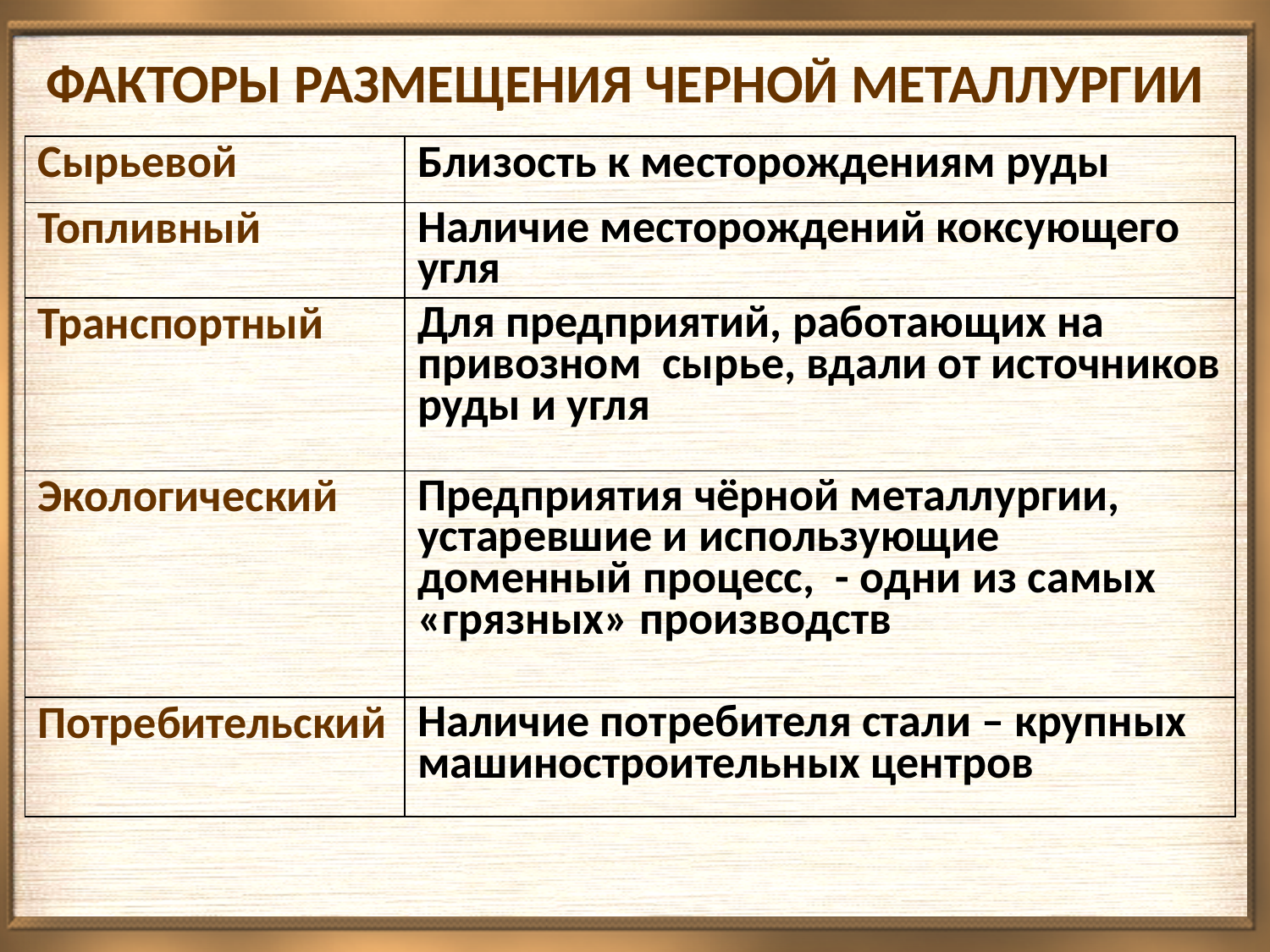

# ФАКТОРЫ РАЗМЕЩЕНИЯ ЧЕРНОЙ МЕТАЛЛУРГИИ
| Сырьевой | Близость к месторождениям руды |
| --- | --- |
| Топливный | Наличие месторождений коксующего угля |
| Транспортный | Для предприятий, работающих на привозном сырье, вдали от источников руды и угля |
| Экологический | Предприятия чёрной металлургии, устаревшие и использующие доменный процесс, - одни из самых «грязных» производств |
| Потребительский | Наличие потребителя стали – крупных машиностроительных центров |